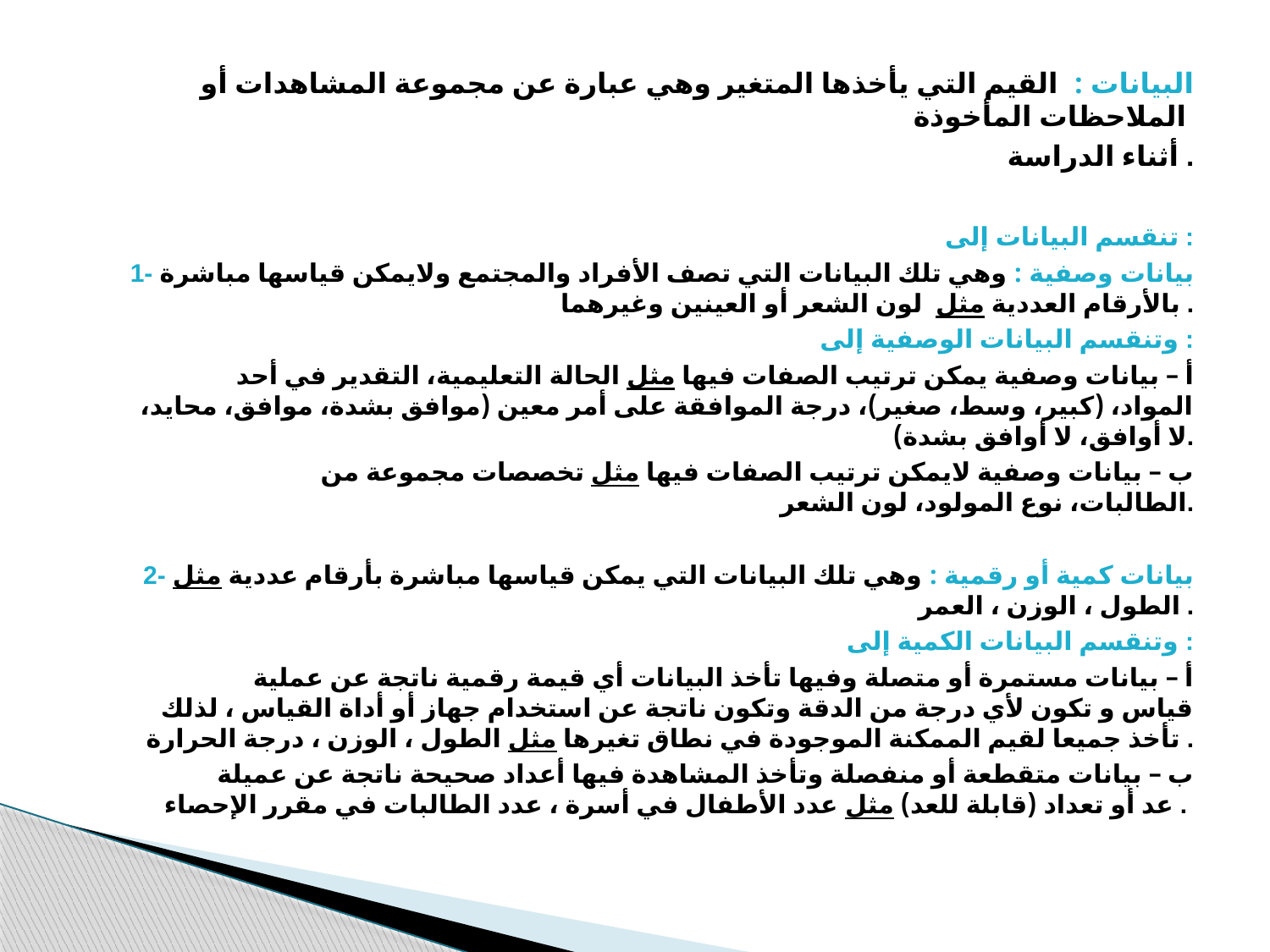

البيانات :  القيم التي يأخذها المتغير وهي عبارة عن مجموعة المشاهدات أو الملاحظات المأخوذة
أثناء الدراسة .

  تنقسم البيانات إلى :
    1- بيانات وصفية : وهي تلك البيانات التي تصف الأفراد والمجتمع ولايمكن قياسها مباشرة بالأرقام العددية مثل  لون الشعر أو العينين وغيرهما .
            وتنقسم البيانات الوصفية إلى :
                   أ – بيانات وصفية يمكن ترتيب الصفات فيها مثل الحالة التعليمية، التقدير في أحد المواد، (كبير، وسط، صغير)، درجة الموافقة على أمر معين (موافق بشدة، موافق، محايد، لا أوافق، لا أوافق بشدة).
                   ب – بيانات وصفية لايمكن ترتيب الصفات فيها مثل تخصصات مجموعة من الطالبات، نوع المولود، لون الشعر.

   2- بيانات كمية أو رقمية : وهي تلك البيانات التي يمكن قياسها مباشرة بأرقام عددية مثل الطول ، الوزن ، العمر .
           وتنقسم البيانات الكمية إلى :
                  أ – بيانات مستمرة أو متصلة وفيها تأخذ البيانات أي قيمة رقمية ناتجة عن عملية قياس و تكون لأي درجة من الدقة وتكون ناتجة عن استخدام جهاز أو أداة القياس ، لذلك تأخذ جميعا لقيم الممكنة الموجودة في نطاق تغيرها مثل الطول ، الوزن ، درجة الحرارة .
                  ب – بيانات متقطعة أو منفصلة وتأخذ المشاهدة فيها أعداد صحيحة ناتجة عن عميلة عد أو تعداد (قابلة للعد) مثل عدد الأطفال في أسرة ، عدد الطالبات في مقرر الإحصاء .